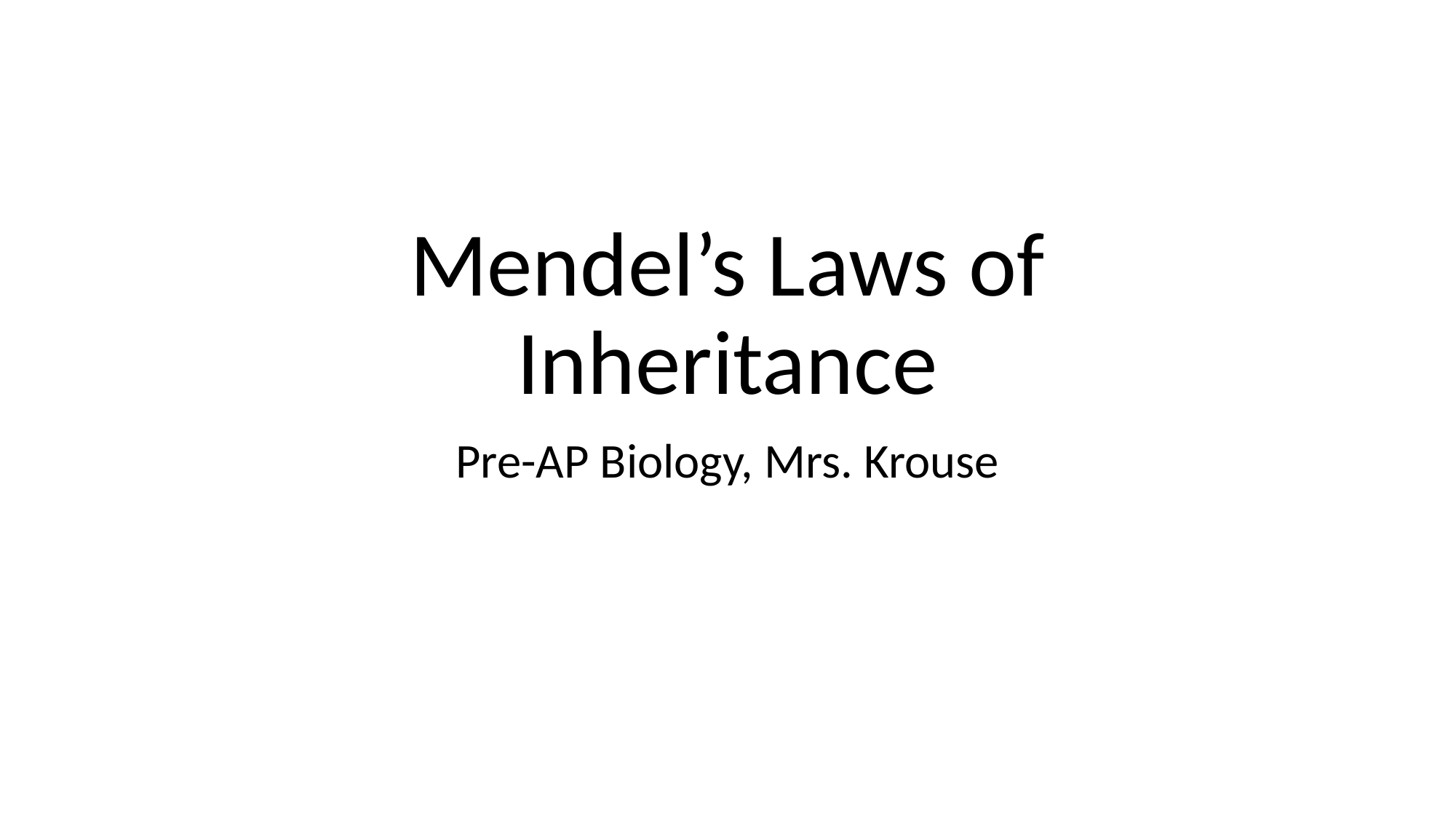

# Mendel’s Laws of Inheritance
Pre-AP Biology, Mrs. Krouse